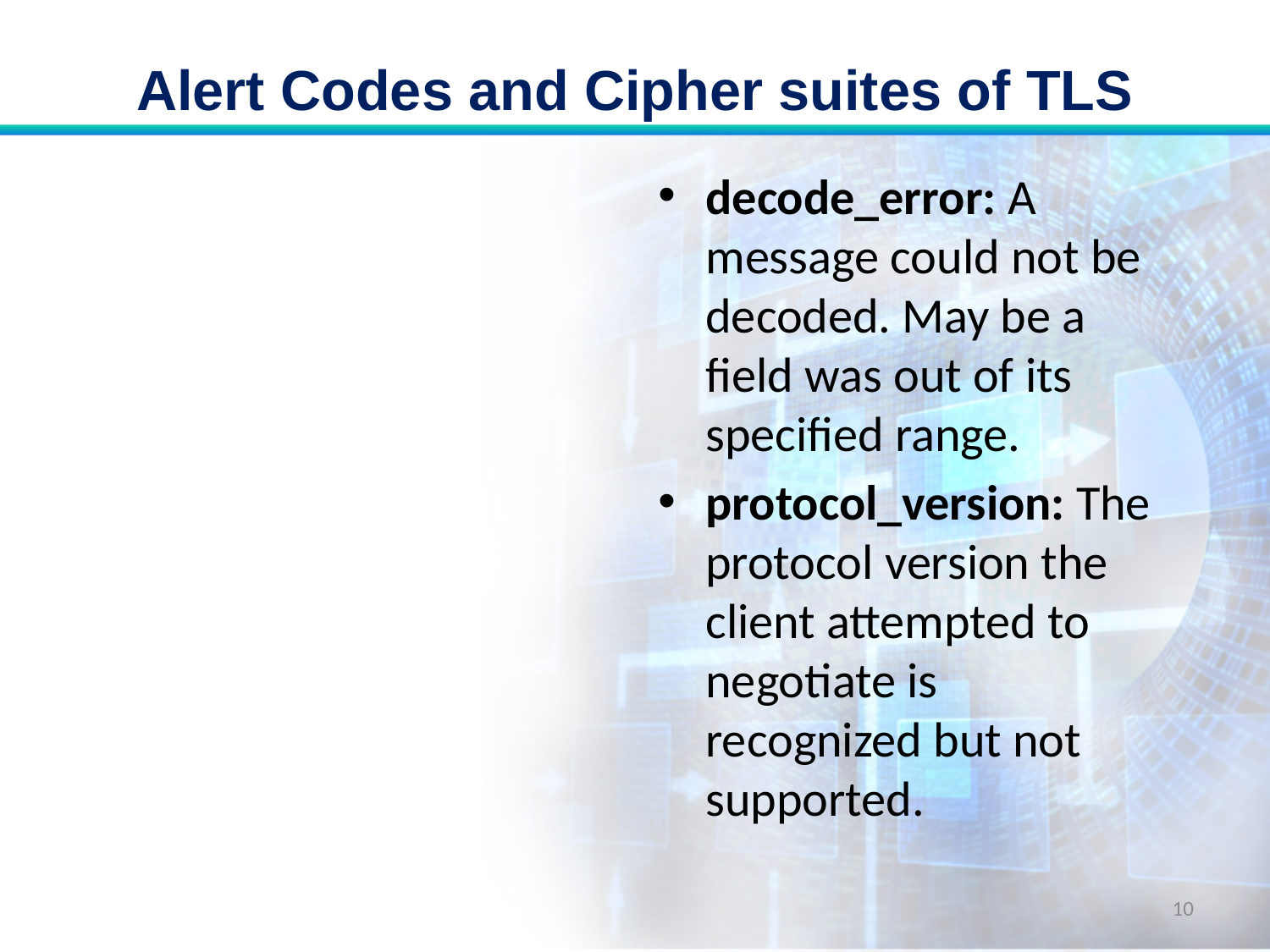

# Alert Codes and Cipher suites of TLS
decode_error: A message could not be decoded. May be a field was out of its specified range.
protocol_version: The protocol version the client attempted to negotiate is recognized but not supported.
10